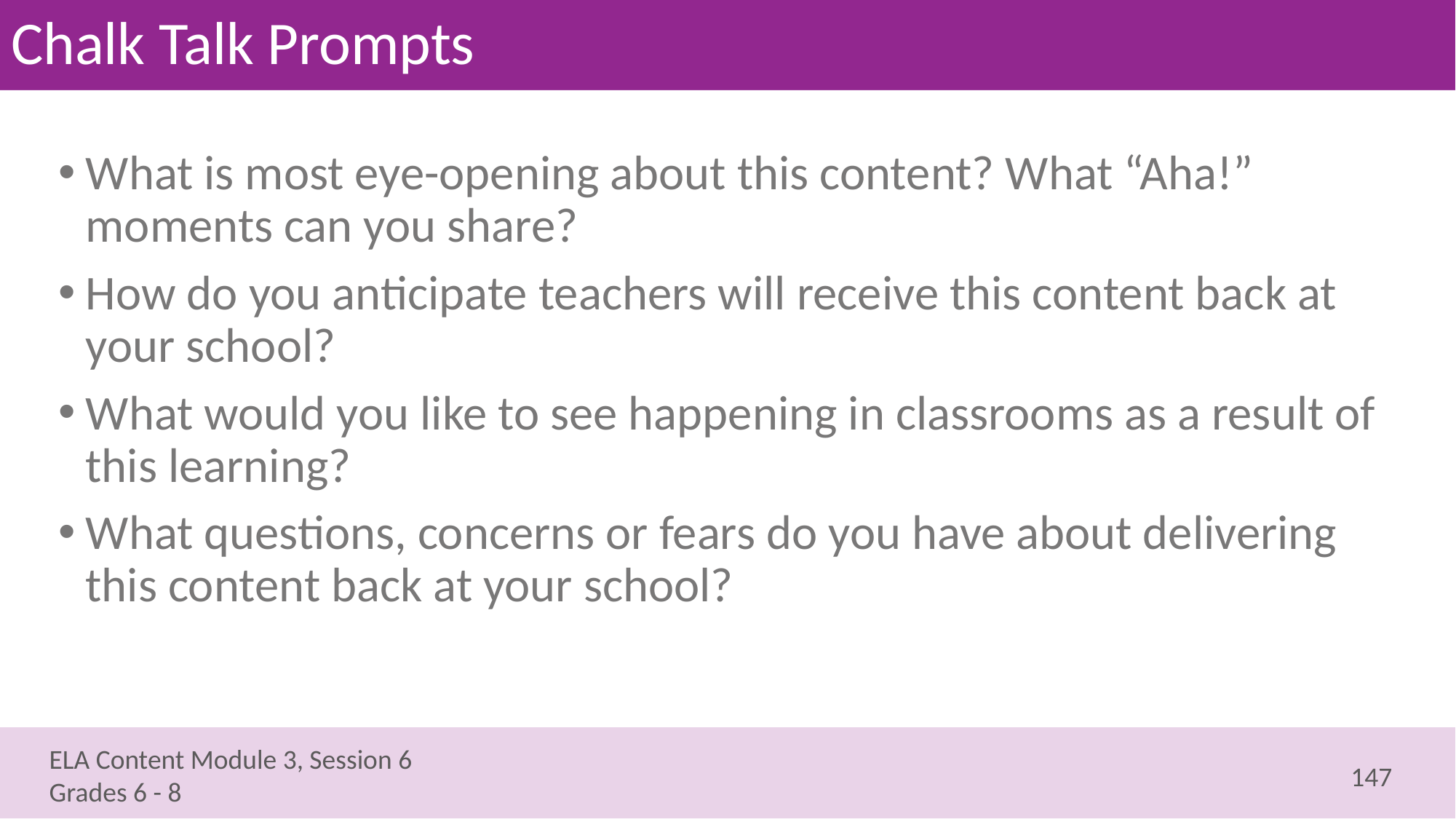

# Chalk Talk Prompts
What is most eye-opening about this content? What “Aha!” moments can you share?
How do you anticipate teachers will receive this content back at your school?
What would you like to see happening in classrooms as a result of this learning?
What questions, concerns or fears do you have about delivering this content back at your school?

147